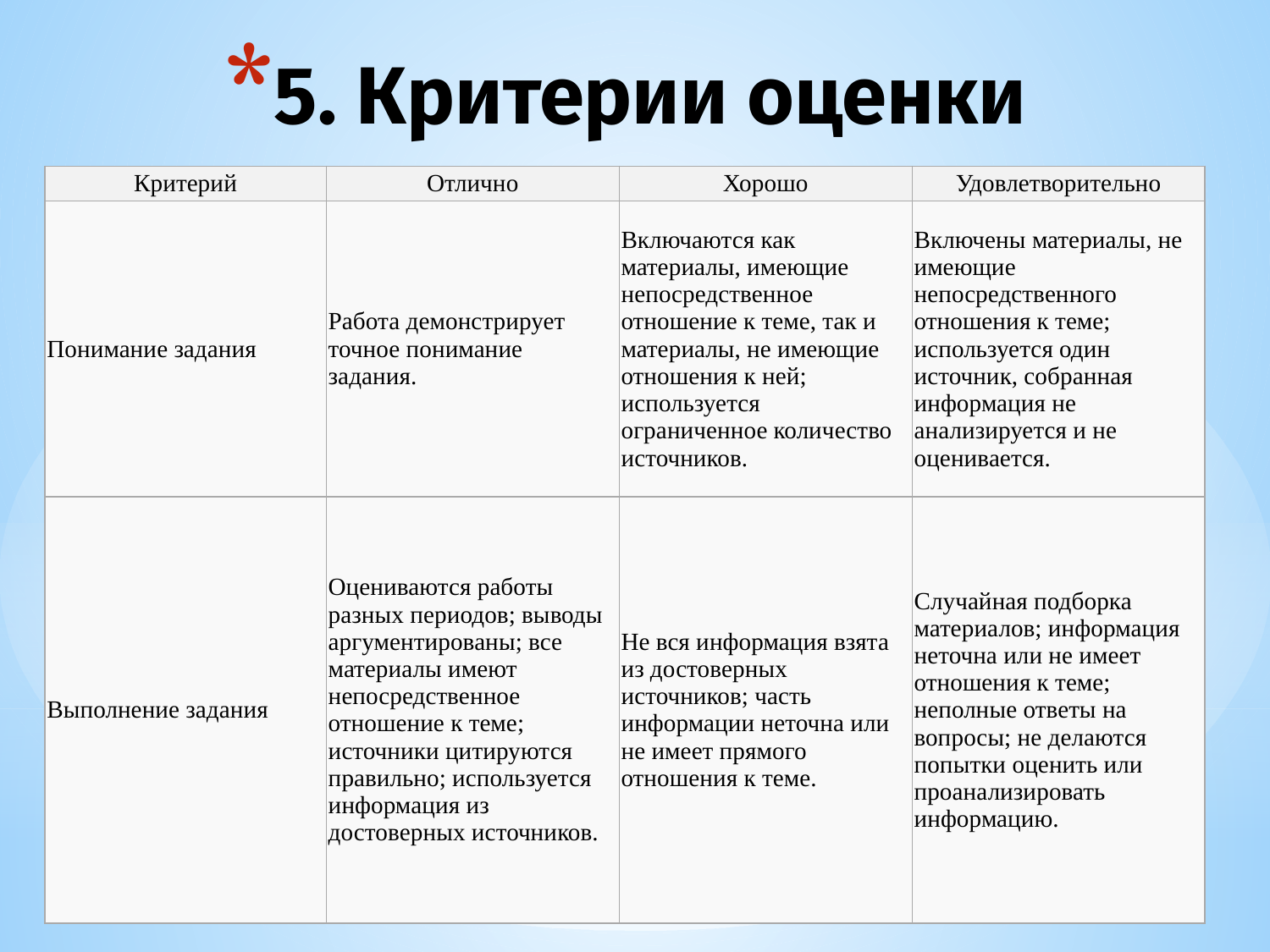

# 5. Критерии оценки
| Критерий | Отлично | Хорошо | Удовлетворительно |
| --- | --- | --- | --- |
| Понимание задания | Работа демонстрирует точное понимание задания. | Включаются как материалы, имеющие непосредственное отношение к теме, так и материалы, не имеющие отношения к ней; используется ограниченное количество источников. | Включены материалы, не имеющие непосредственного отношения к теме; используется один источник, собранная информация не анализируется и не оценивается. |
| Выполнение задания | Оцениваются работы разных периодов; выводы аргументированы; все материалы имеют непосредственное отношение к теме; источники цитируются правильно; используется информация из достоверных источников. | Не вся информация взята из достоверных источников; часть информации неточна или не имеет прямого отношения к теме. | Случайная подборка материалов; информация неточна или не имеет отношения к теме; неполные ответы на вопросы; не делаются попытки оценить или проанализировать информацию. |